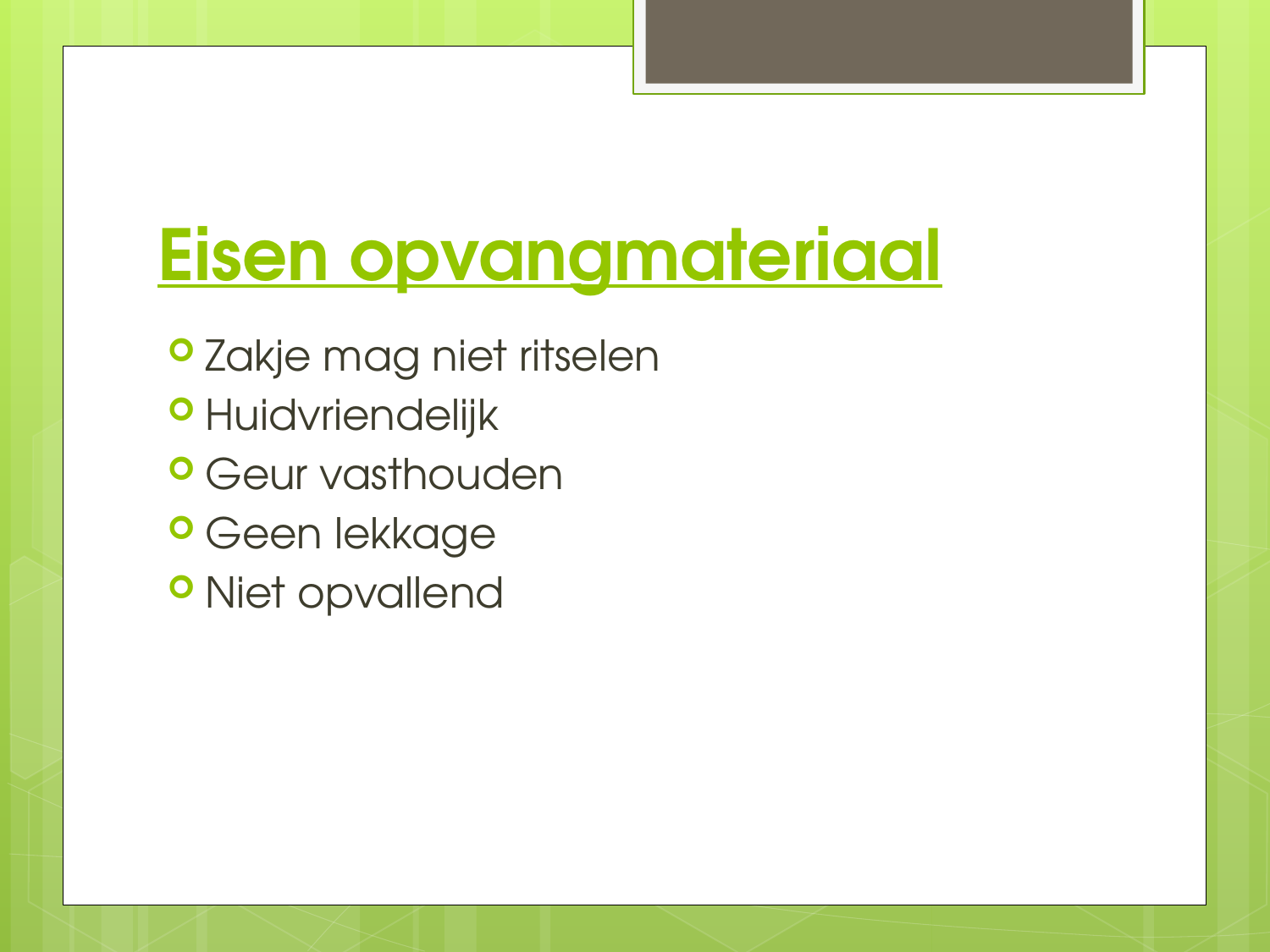

# Eisen opvangmateriaal
Zakje mag niet ritselen
Huidvriendelijk
Geur vasthouden
Geen lekkage
Niet opvallend